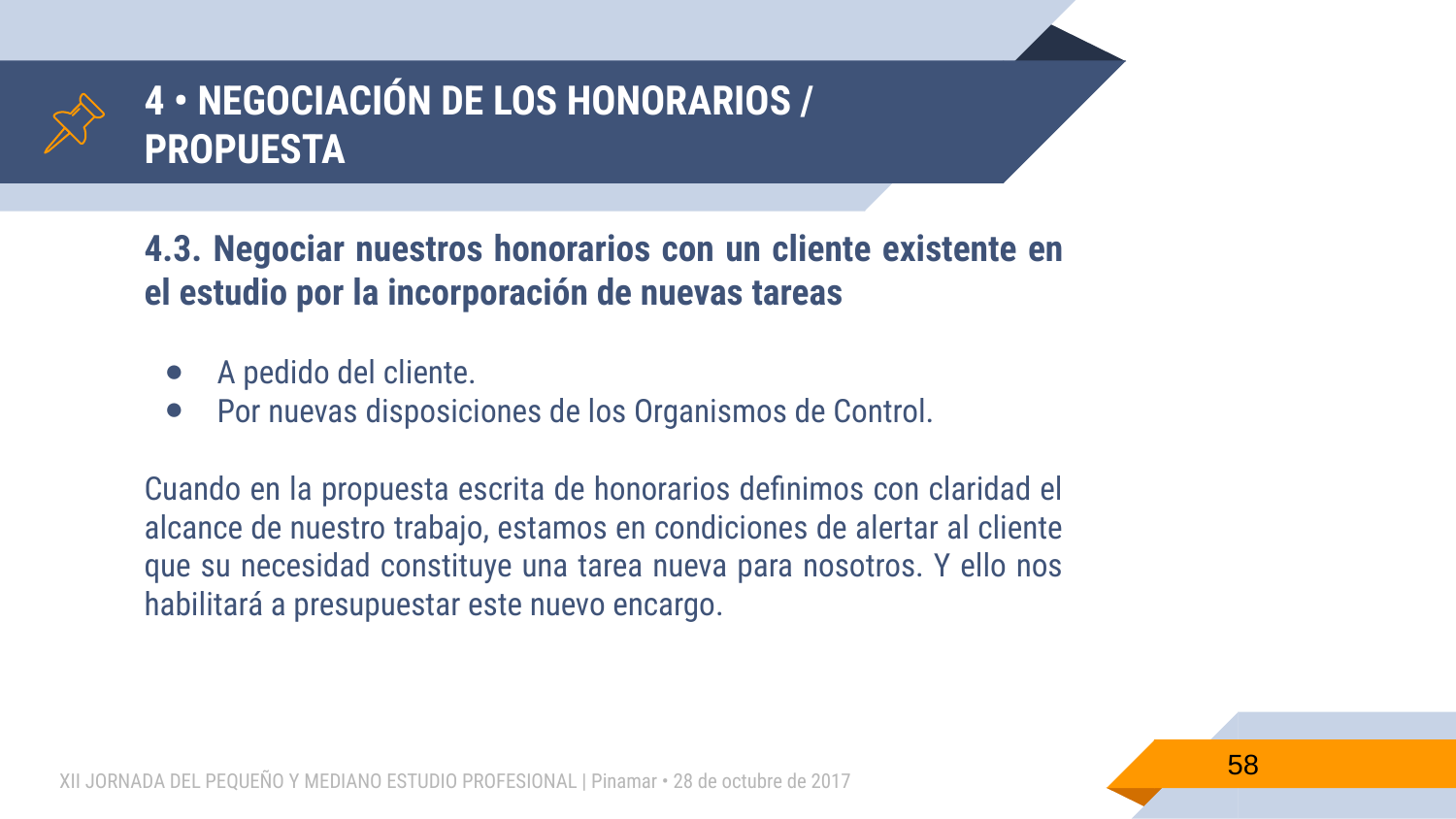

# 4 • NEGOCIACIÓN DE LOS HONORARIOS / PROPUESTA

4.3. Negociar nuestros honorarios con un cliente existente en el estudio por la incorporación de nuevas tareas

A pedido del cliente.
Por nuevas disposiciones de los Organismos de Control.

Cuando en la propuesta escrita de honorarios definimos con claridad el alcance de nuestro trabajo, estamos en condiciones de alertar al cliente que su necesidad constituye una tarea nueva para nosotros. Y ello nos habilitará a presupuestar este nuevo encargo.
58